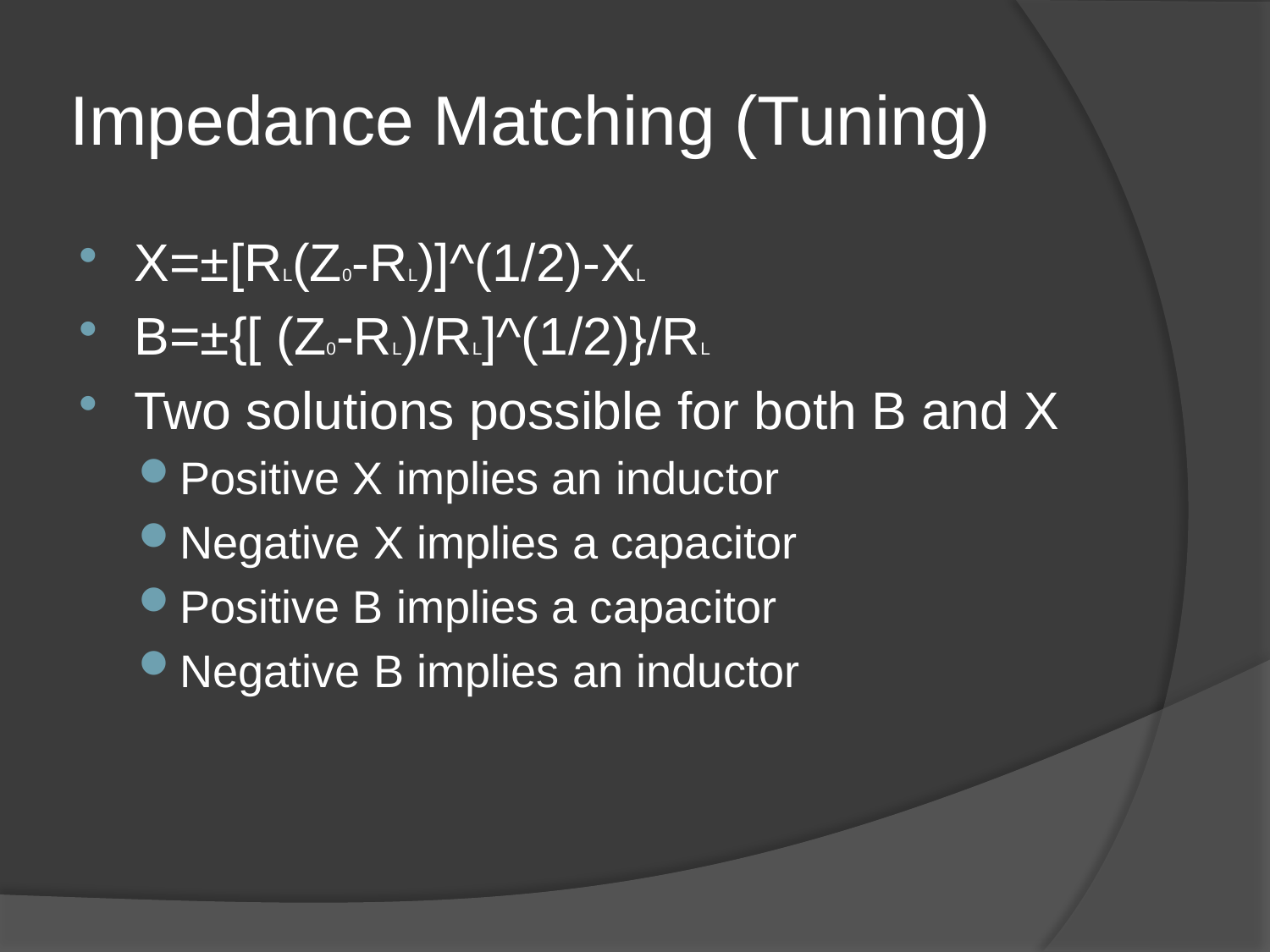

# Impedance Matching (Tuning)
X=±[RL(Z0-RL)]^(1/2)-XL
B=±{[ (Z0-RL)/RL]^(1/2)}/RL
Two solutions possible for both B and X
Positive X implies an inductor
Negative X implies a capacitor
Positive B implies a capacitor
Negative B implies an inductor